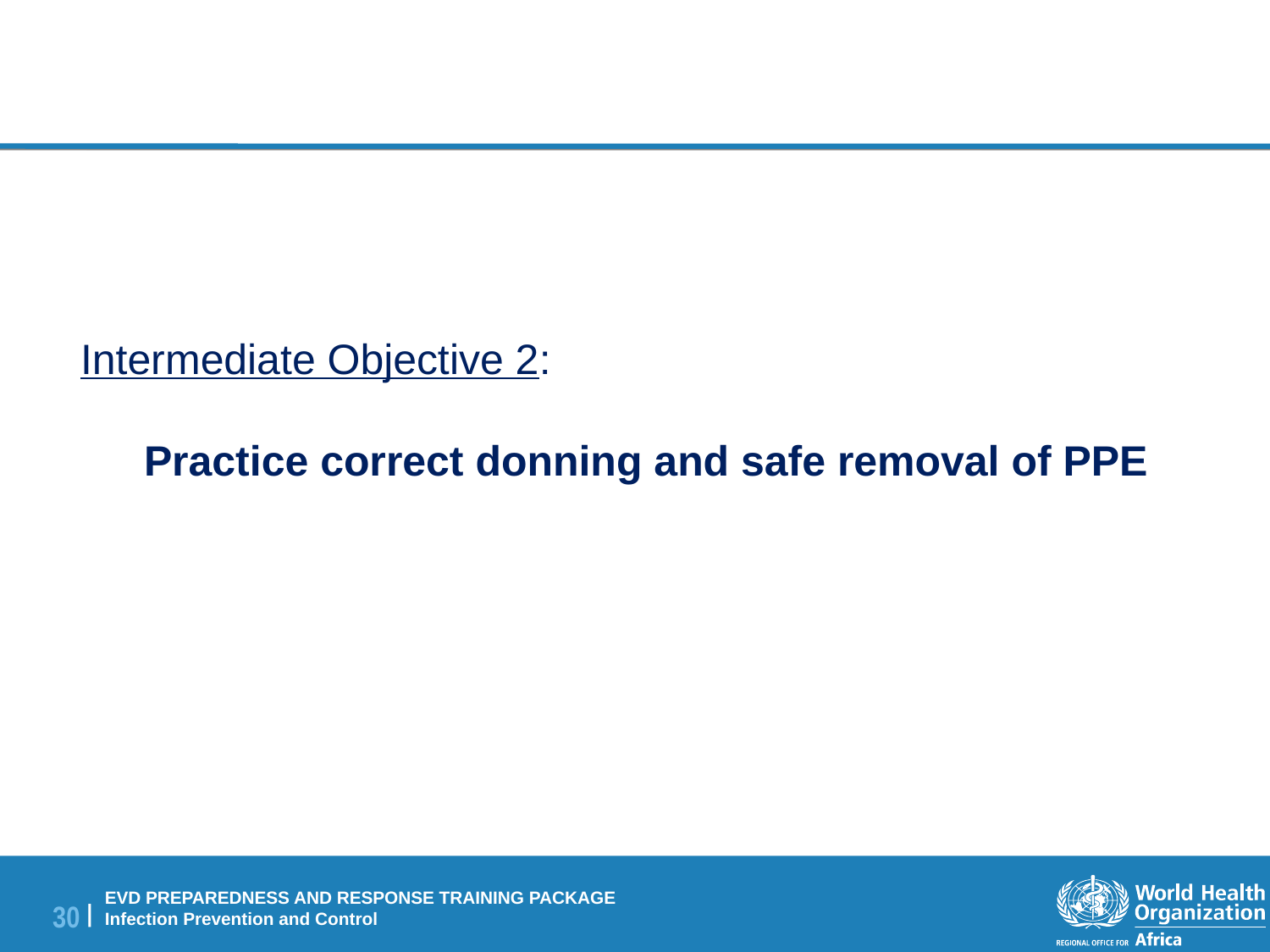

Intermediate Objective 2:

Practice correct donning and safe removal of PPE